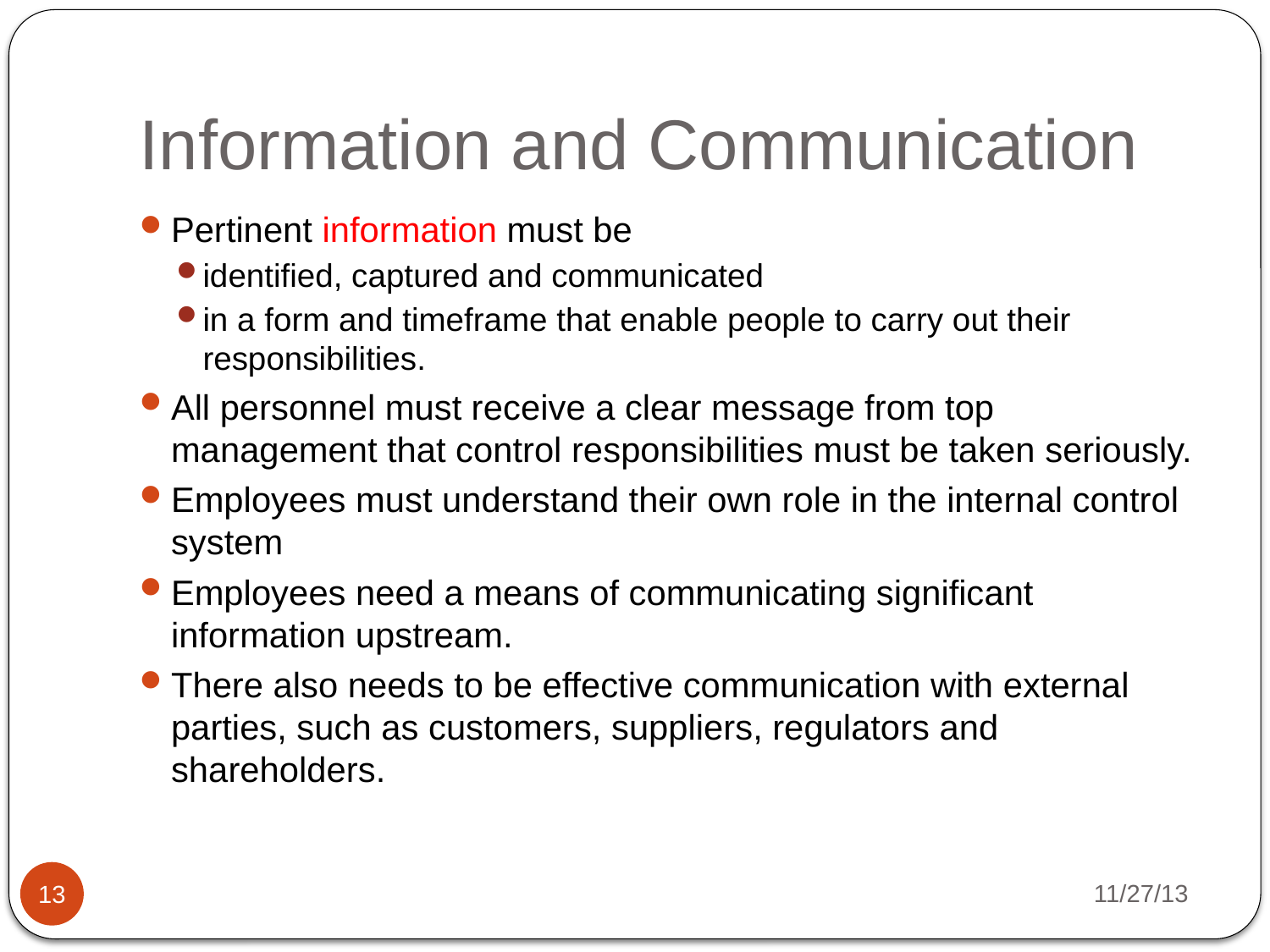

# Information and Communication
Pertinent information must be
identified, captured and communicated
in a form and timeframe that enable people to carry out their responsibilities.
All personnel must receive a clear message from top management that control responsibilities must be taken seriously.
Employees must understand their own role in the internal control system
Employees need a means of communicating significant information upstream.
There also needs to be effective communication with external parties, such as customers, suppliers, regulators and shareholders.
11/27/13
13